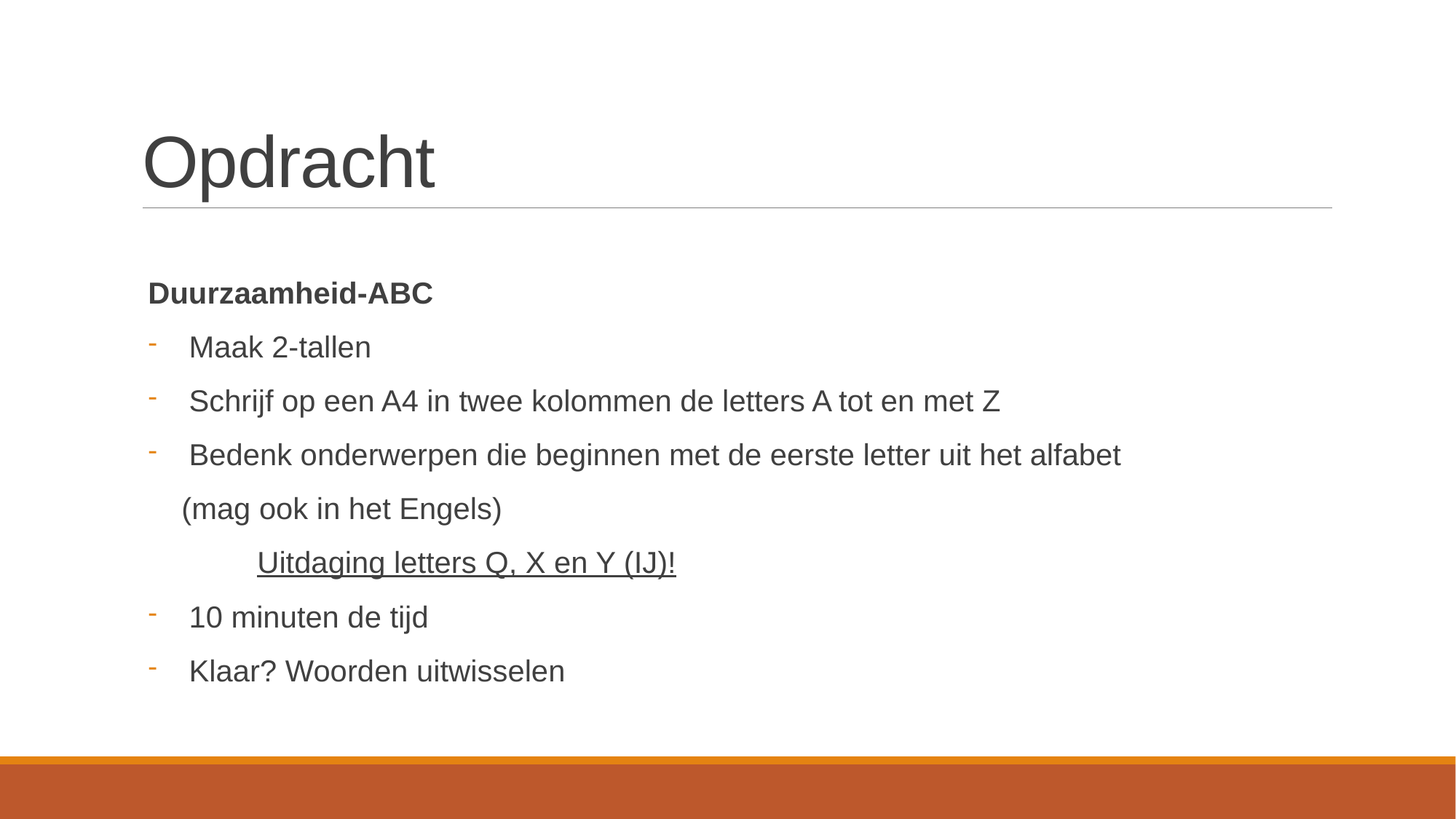

# Opdracht
Duurzaamheid-ABC
Maak 2-tallen
Schrijf op een A4 in twee kolommen de letters A tot en met Z
Bedenk onderwerpen die beginnen met de eerste letter uit het alfabet
    (mag ook in het Engels)
	Uitdaging letters Q, X en Y (IJ)!
10 minuten de tijd
Klaar? Woorden uitwisselen